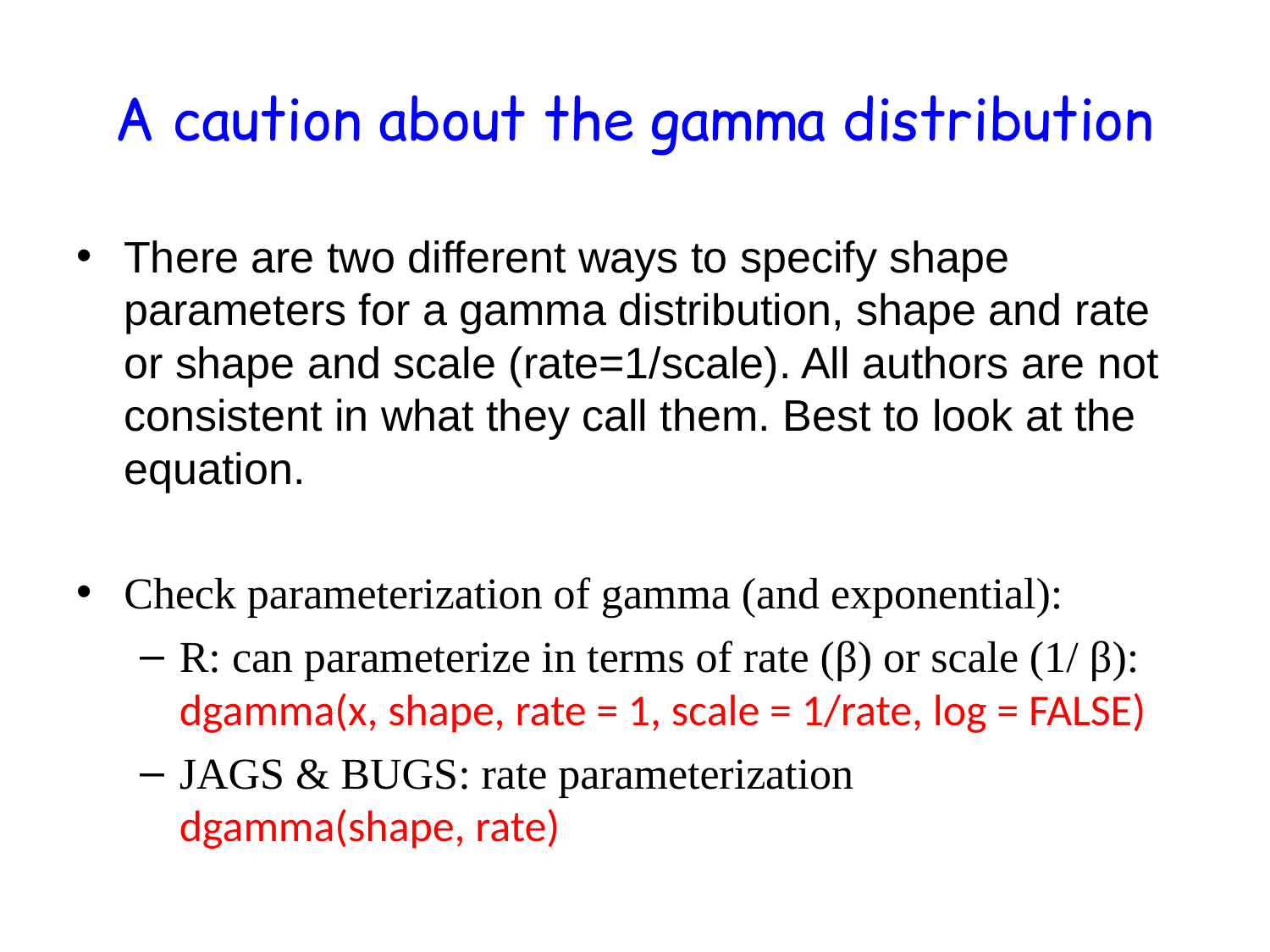

# A caution about the gamma distribution
There are two different ways to specify shape parameters for a gamma distribution, shape and rate or shape and scale (rate=1/scale). All authors are not consistent in what they call them. Best to look at the equation.

Check parameterization of gamma (and exponential):
R: can parameterize in terms of rate (β) or scale (1/ β):
dgamma(x, shape, rate = 1, scale = 1/rate, log = FALSE)
JAGS & BUGS: rate parameterization
dgamma(shape, rate)